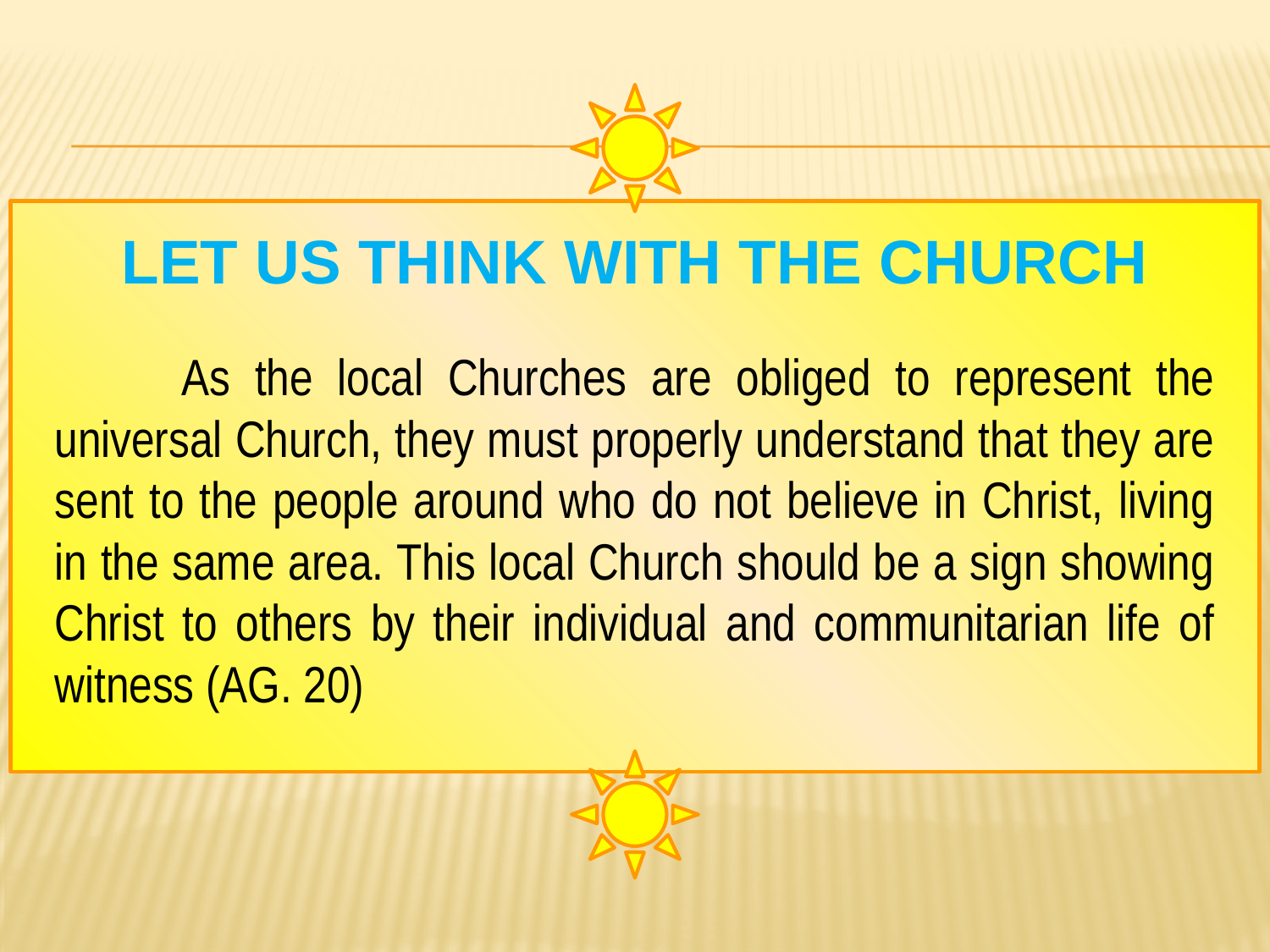

# Let us think with the Church

	As the local Churches are obliged to represent the universal Church, they must properly understand that they are sent to the people around who do not believe in Christ, living in the same area. This local Church should be a sign showing Christ to others by their individual and communitarian life of witness (AG. 20)